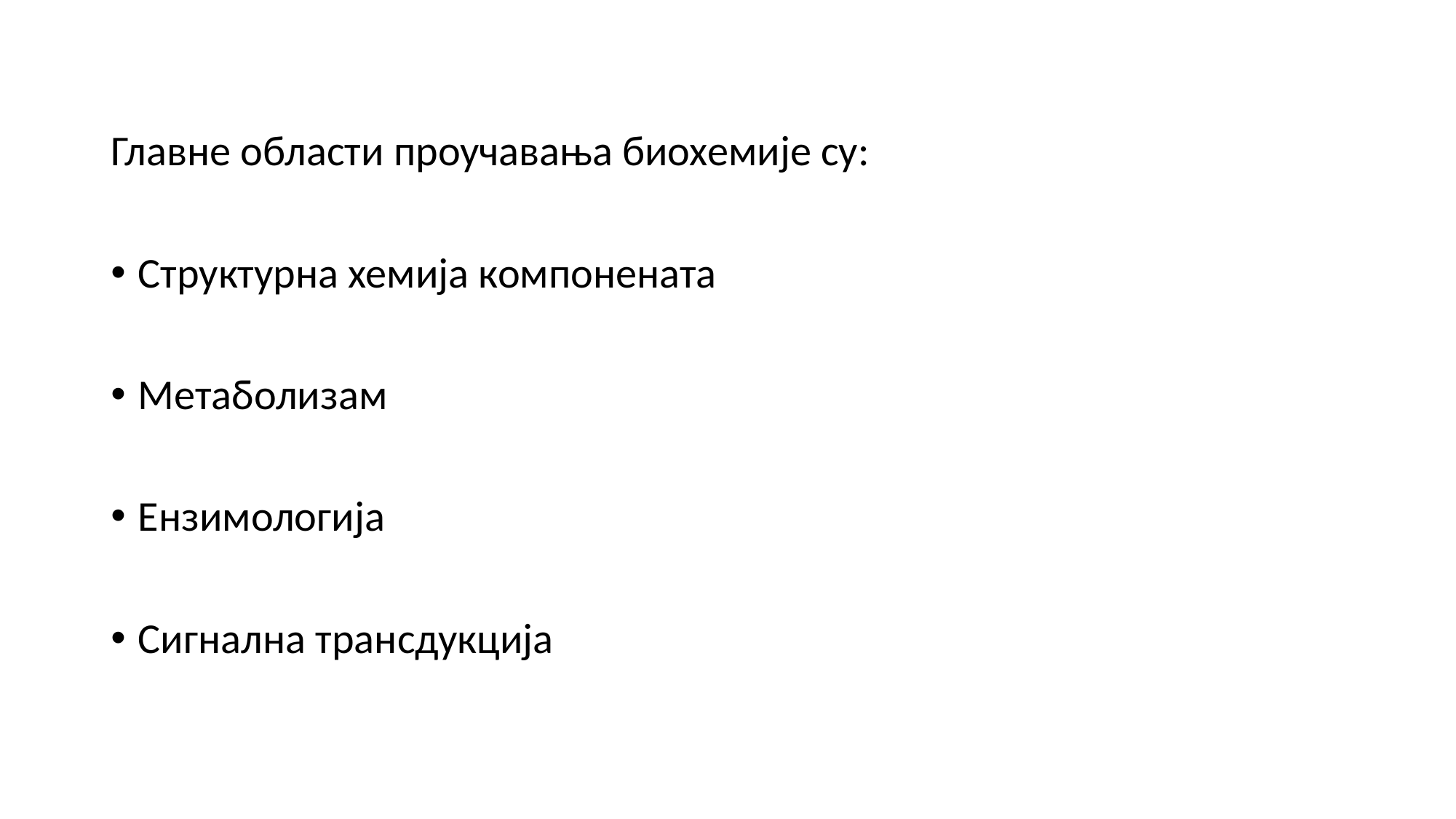

Главне области проучавања биохемије су:

Структурна хемија компонената

Метаболизам

Ензимологија

Сигнална трансдукција